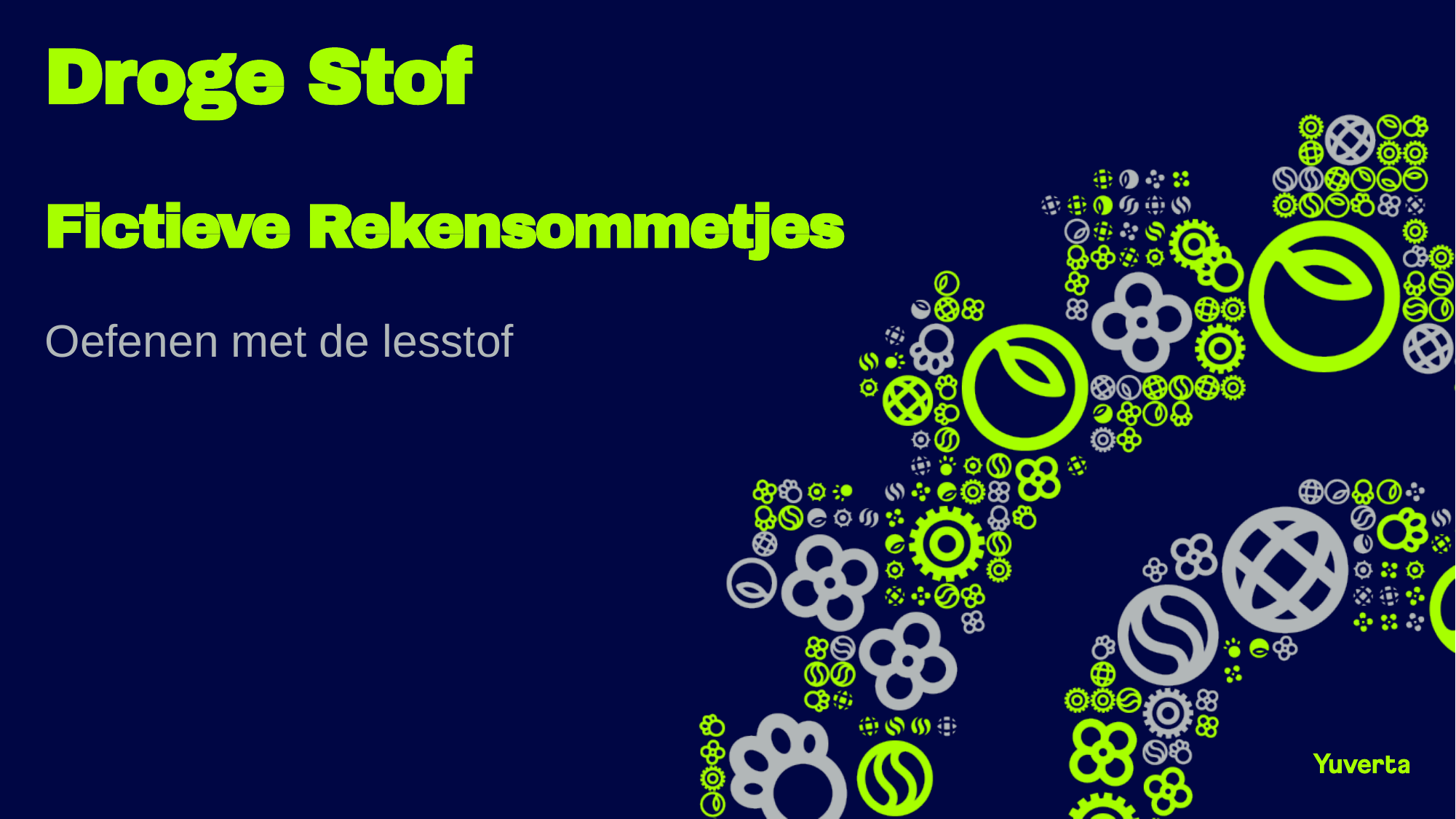

# Droge Stof Fictieve Rekensommetjes
Oefenen met de lesstof